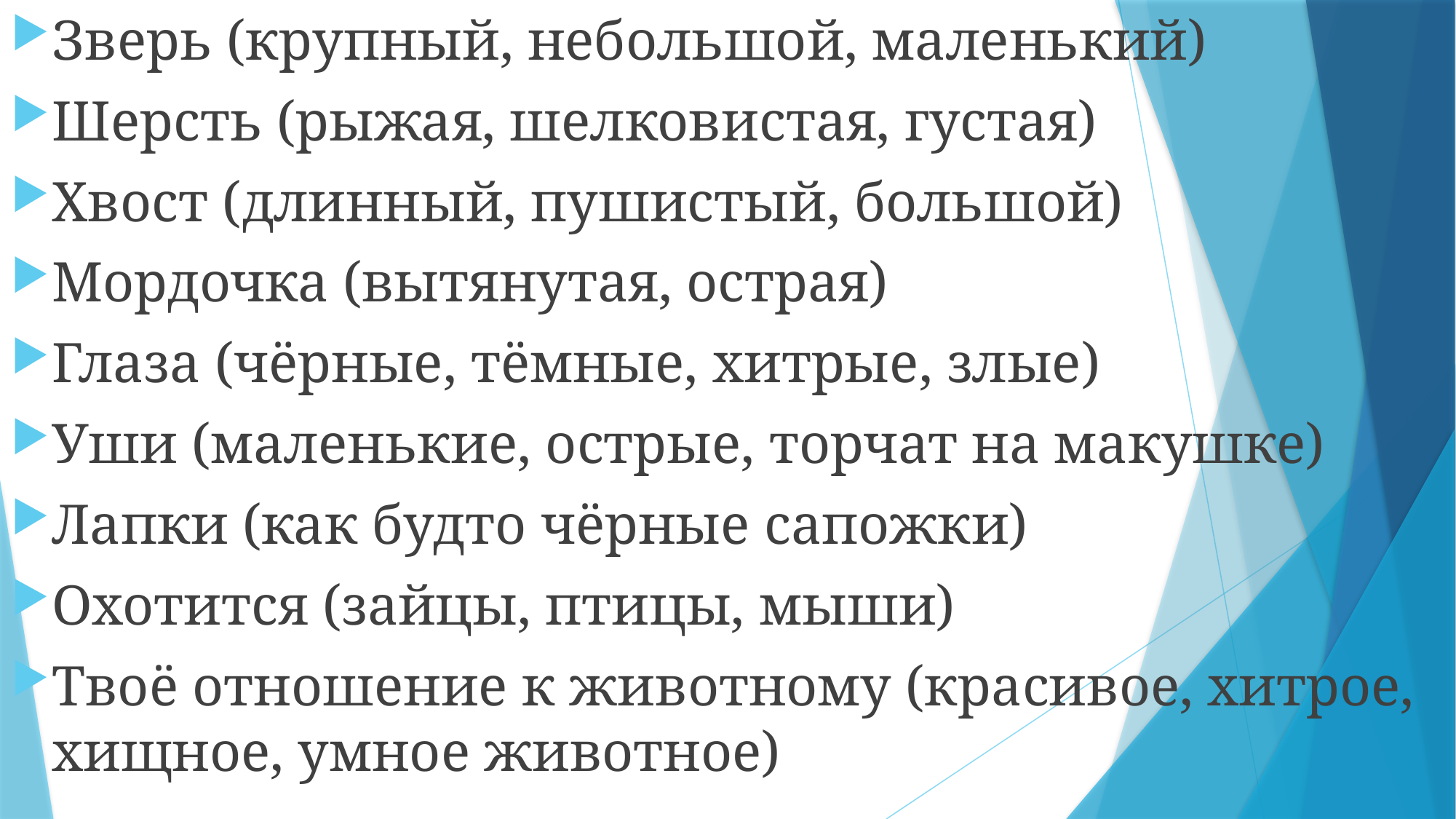

Зверь (крупный, небольшой, маленький)
Шерсть (рыжая, шелковистая, густая)
Хвост (длинный, пушистый, большой)
Мордочка (вытянутая, острая)
Глаза (чёрные, тёмные, хитрые, злые)
Уши (маленькие, острые, торчат на макушке)
Лапки (как будто чёрные сапожки)
Охотится (зайцы, птицы, мыши)
Твоё отношение к животному (красивое, хитрое, хищное, умное животное)